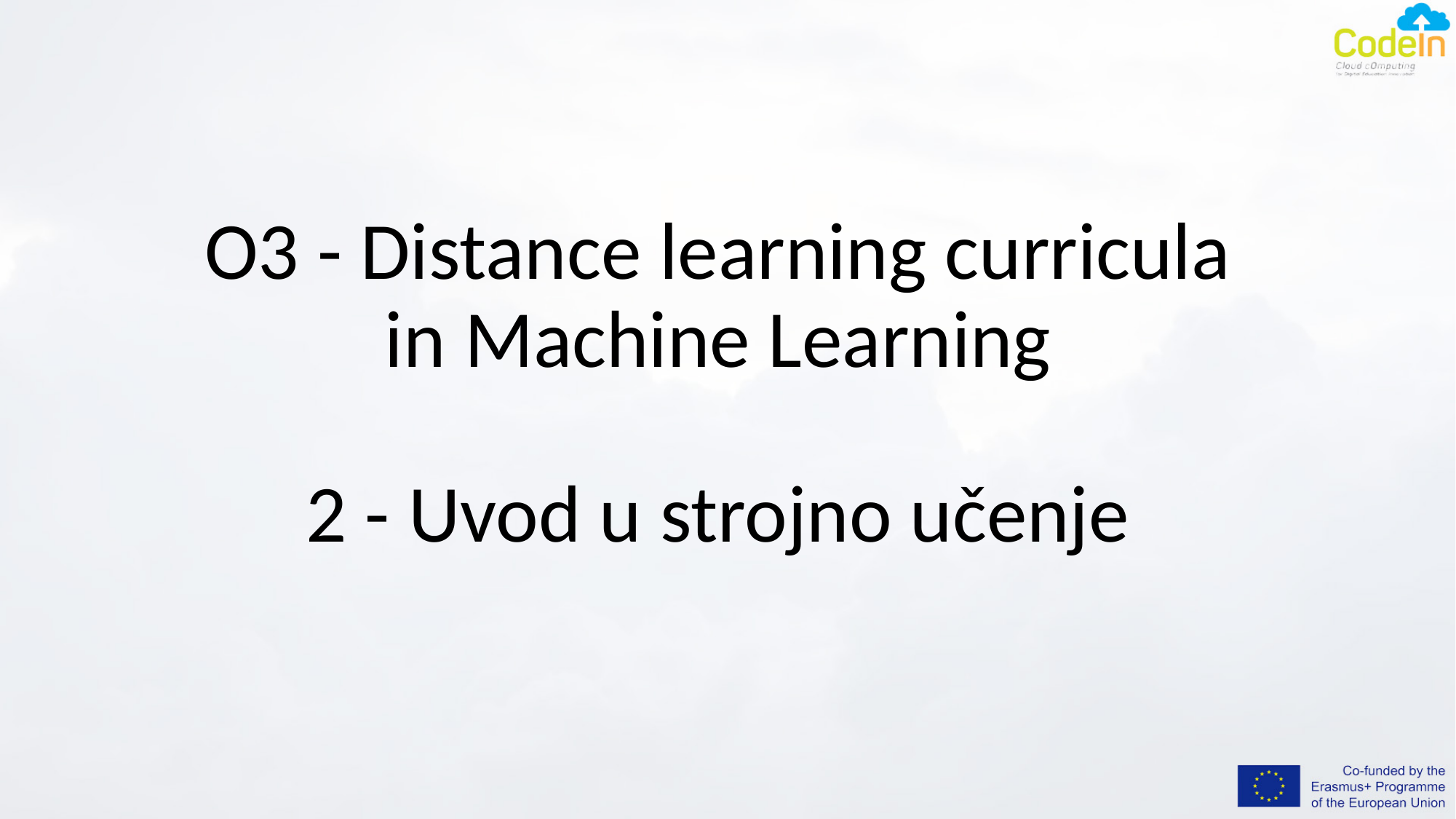

# O3 - Distance learning curricula in Machine Learning 2 - Uvod u strojno učenje